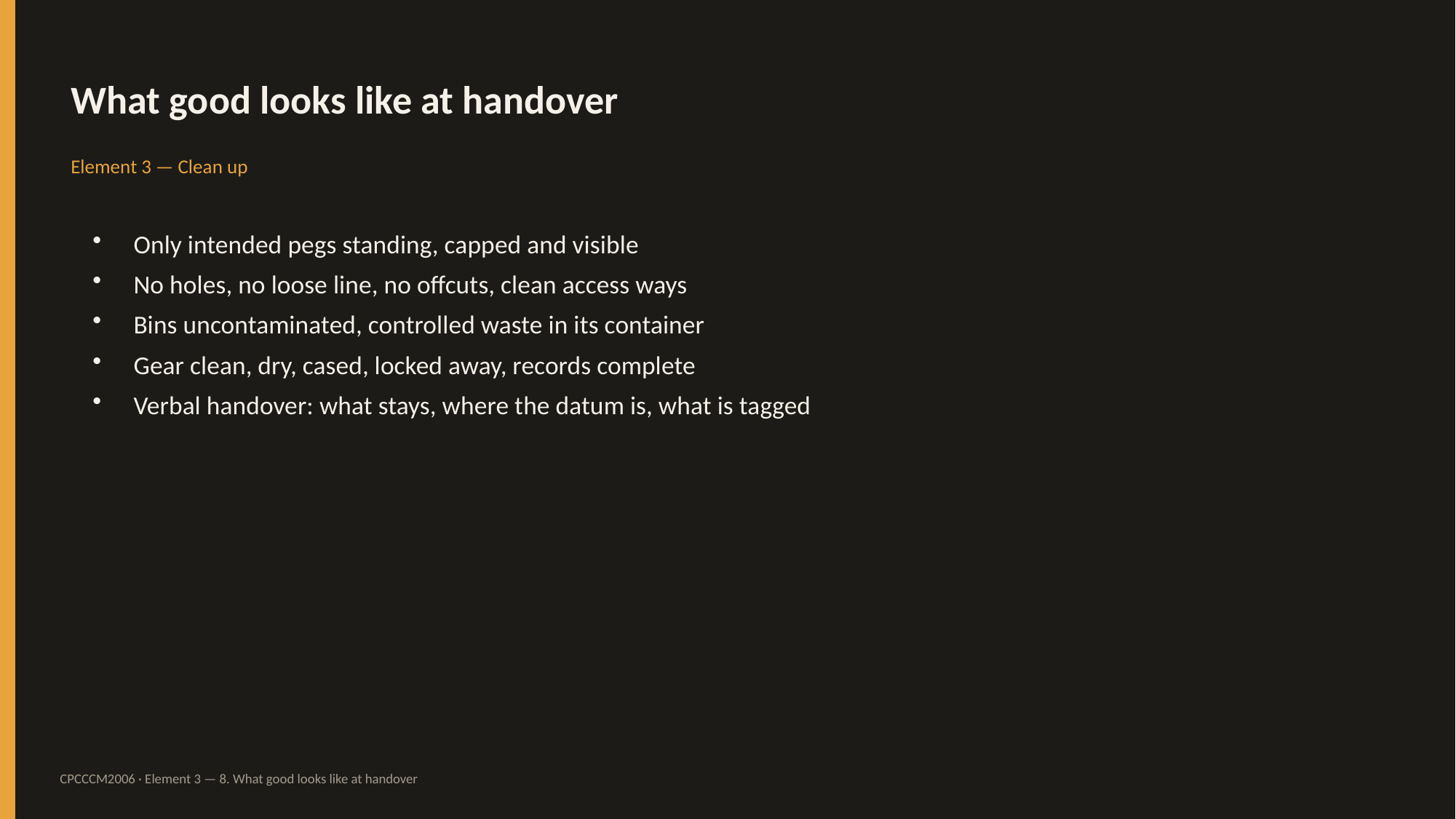

What good looks like at handover
Element 3 — Clean up
Only intended pegs standing, capped and visible
No holes, no loose line, no offcuts, clean access ways
Bins uncontaminated, controlled waste in its container
Gear clean, dry, cased, locked away, records complete
Verbal handover: what stays, where the datum is, what is tagged
CPCCCM2006 · Element 3 — 8. What good looks like at handover